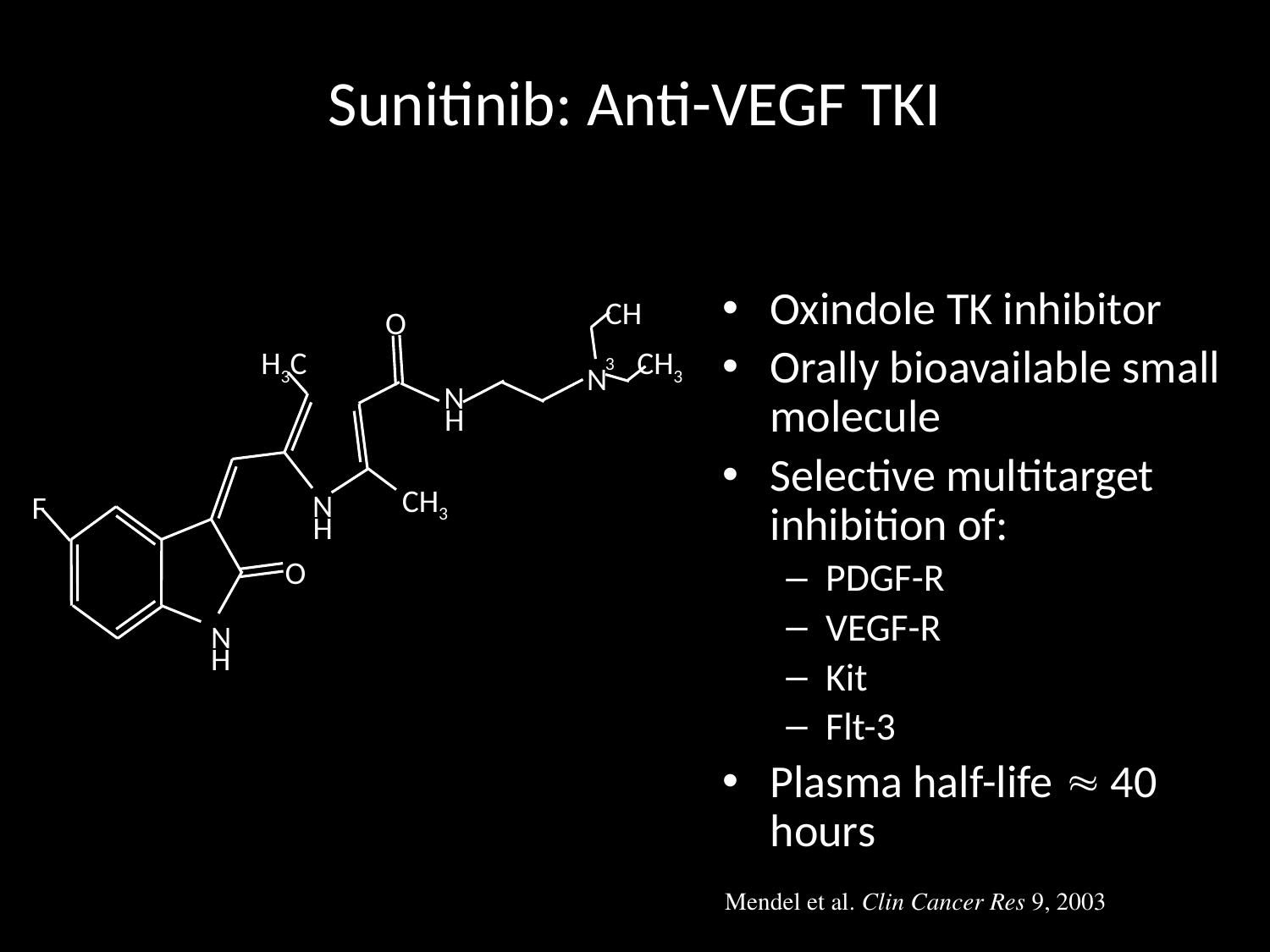

# Sunitinib: Anti-VEGF TKI
Oxindole TK inhibitor
Orally bioavailable small molecule
Selective multitarget
inhibition of:
PDGF-R
VEGF-R
Kit
Flt-3
Plasma half-life ≈ 40 hours

CH3
O

H3C
CH3

N

N

H

CH3
F
N

H

O

N
H

Mendel et al. Clin Cancer Res 9, 2003